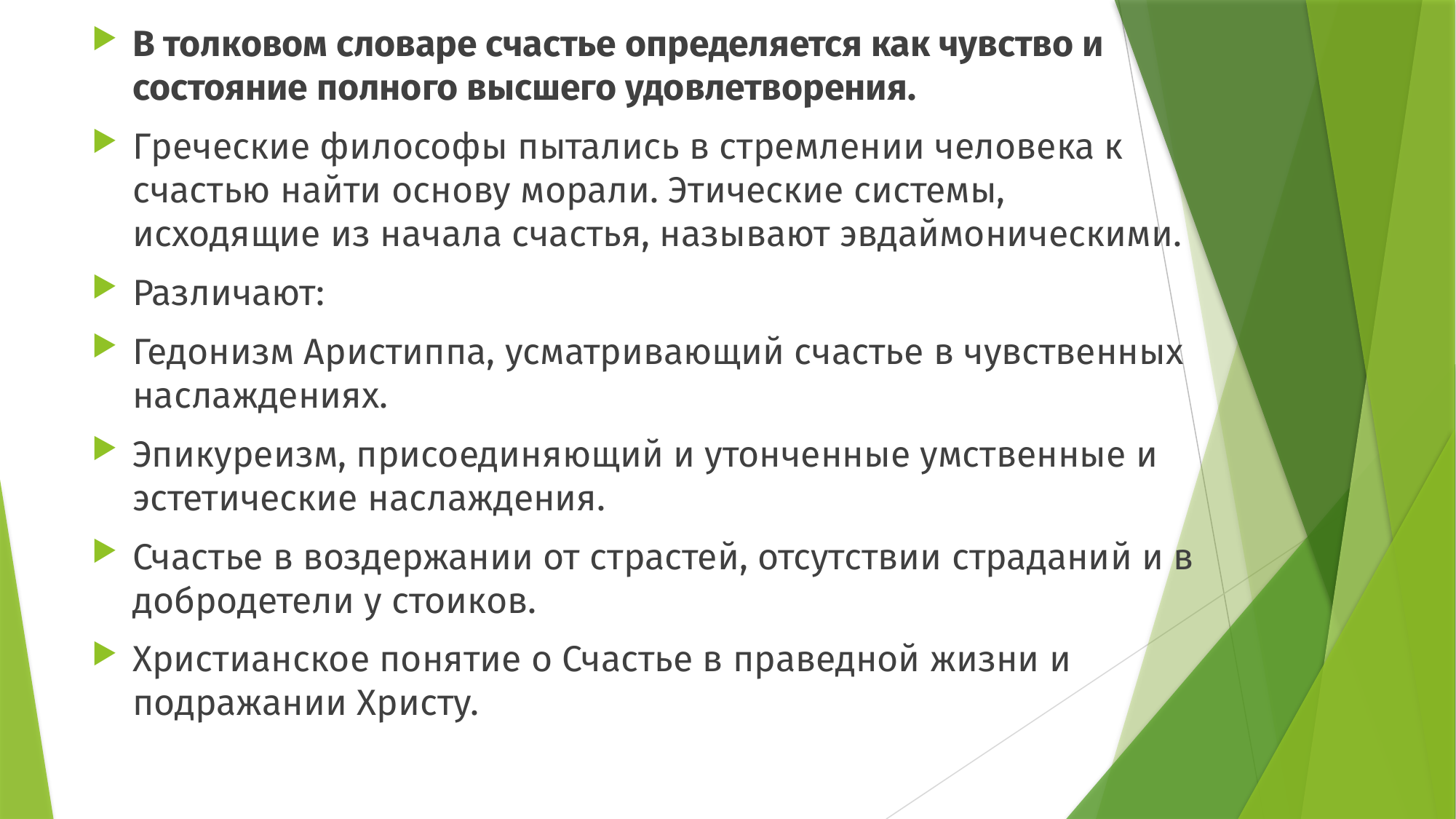

В толковом словаре счастье определяется как чувство и состояние полного высшего удовлетворения.
Греческие философы пытались в стремлении человека к счастью найти основу морали. Этические системы, исходящие из начала счастья, называют эвдаймоническими.
Различают:
Гедонизм Аристиппа, усматривающий счастье в чувственных наслаждениях.
Эпикуреизм, присоединяющий и утонченные умственные и эстетические наслаждения.
Счастье в воздержании от страстей, отсутствии страданий и в добродетели у стоиков.
Христианское понятие о Счастье в праведной жизни и подражании Христу.